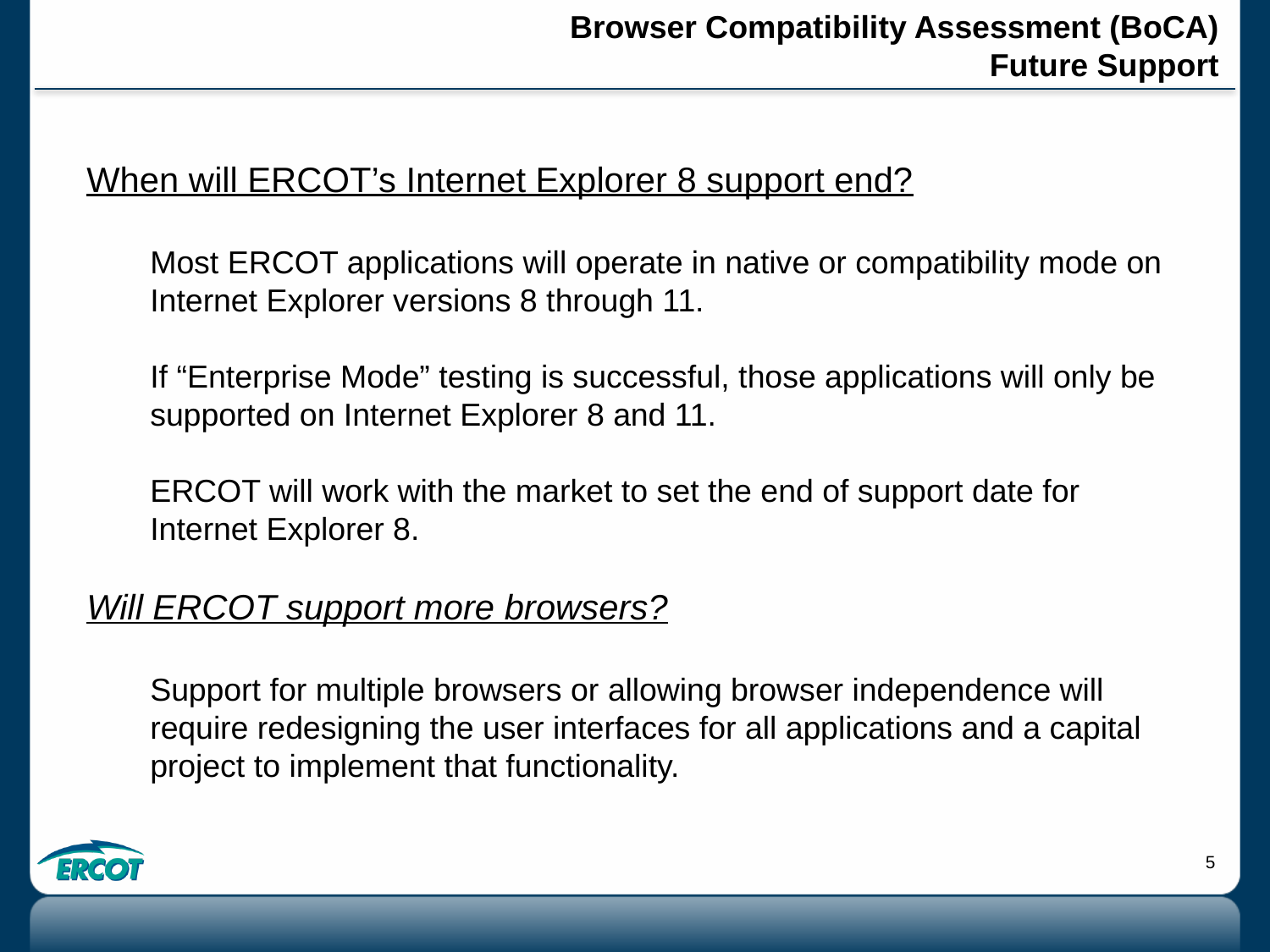

# Browser Compatibility Assessment (BoCA) Future Support

When will ERCOT’s Internet Explorer 8 support end?
Most ERCOT applications will operate in native or compatibility mode on Internet Explorer versions 8 through 11.

If “Enterprise Mode” testing is successful, those applications will only be supported on Internet Explorer 8 and 11.

ERCOT will work with the market to set the end of support date for Internet Explorer 8.

Will ERCOT support more browsers?
Support for multiple browsers or allowing browser independence will require redesigning the user interfaces for all applications and a capital project to implement that functionality.